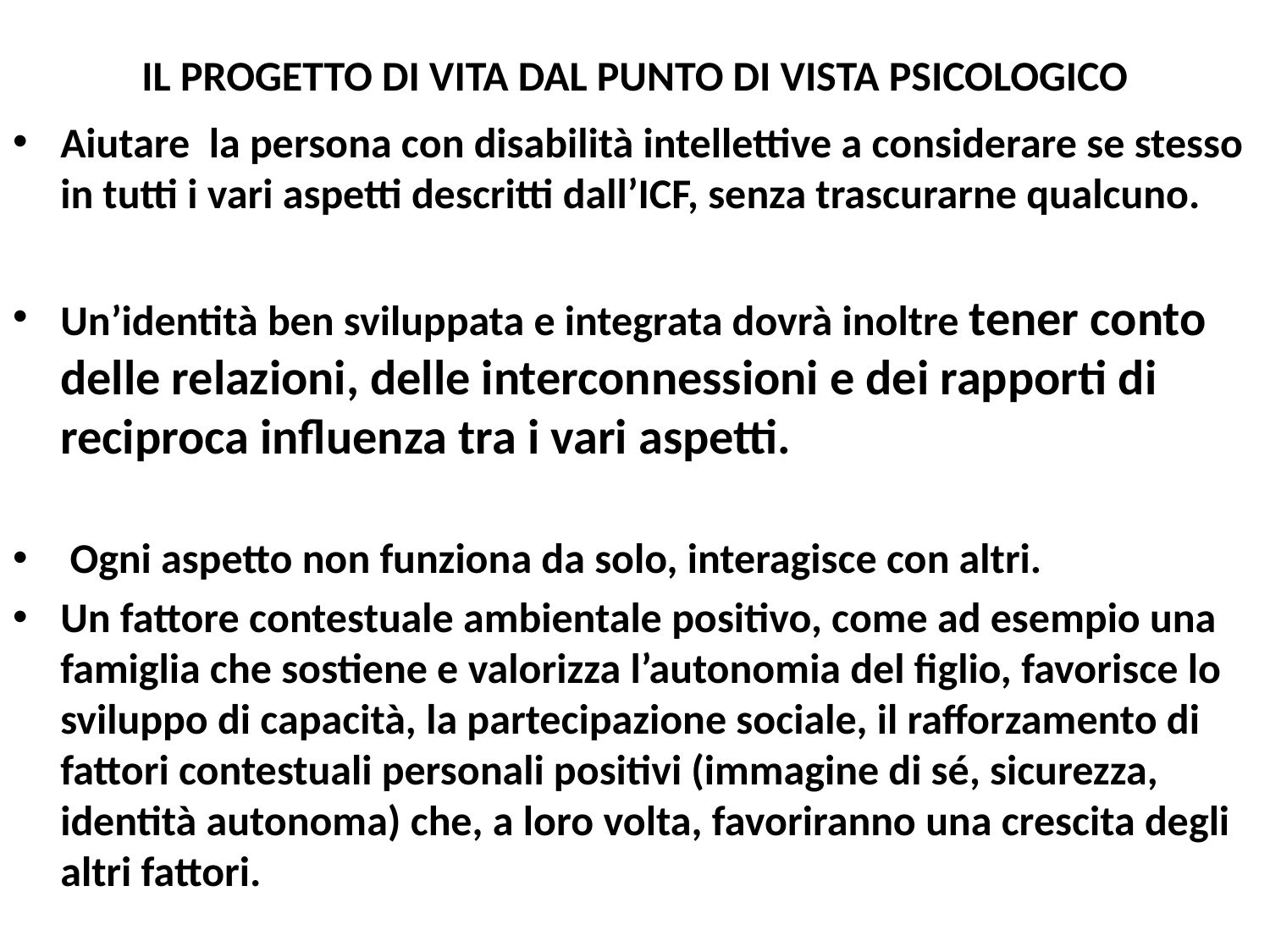

# IL PROGETTO DI VITA DAL PUNTO DI VISTA PSICOLOGICO
Aiutare  la persona con disabilità intellettive a considerare se stesso in tutti i vari aspetti descritti dall’ICF, senza trascurarne qualcuno.

Un’identità ben sviluppata e integrata dovrà inoltre tener conto delle relazioni, delle interconnessioni e dei rapporti di reciproca influenza tra i vari aspetti.

 Ogni aspetto non funziona da solo, interagisce con altri.
Un fattore contestuale ambientale positivo, come ad esempio una famiglia che sostiene e valorizza l’autonomia del figlio, favorisce lo sviluppo di capacità, la partecipazione sociale, il rafforzamento di fattori contestuali personali positivi (immagine di sé, sicurezza, identità autonoma) che, a loro volta, favoriranno una crescita degli altri fattori.